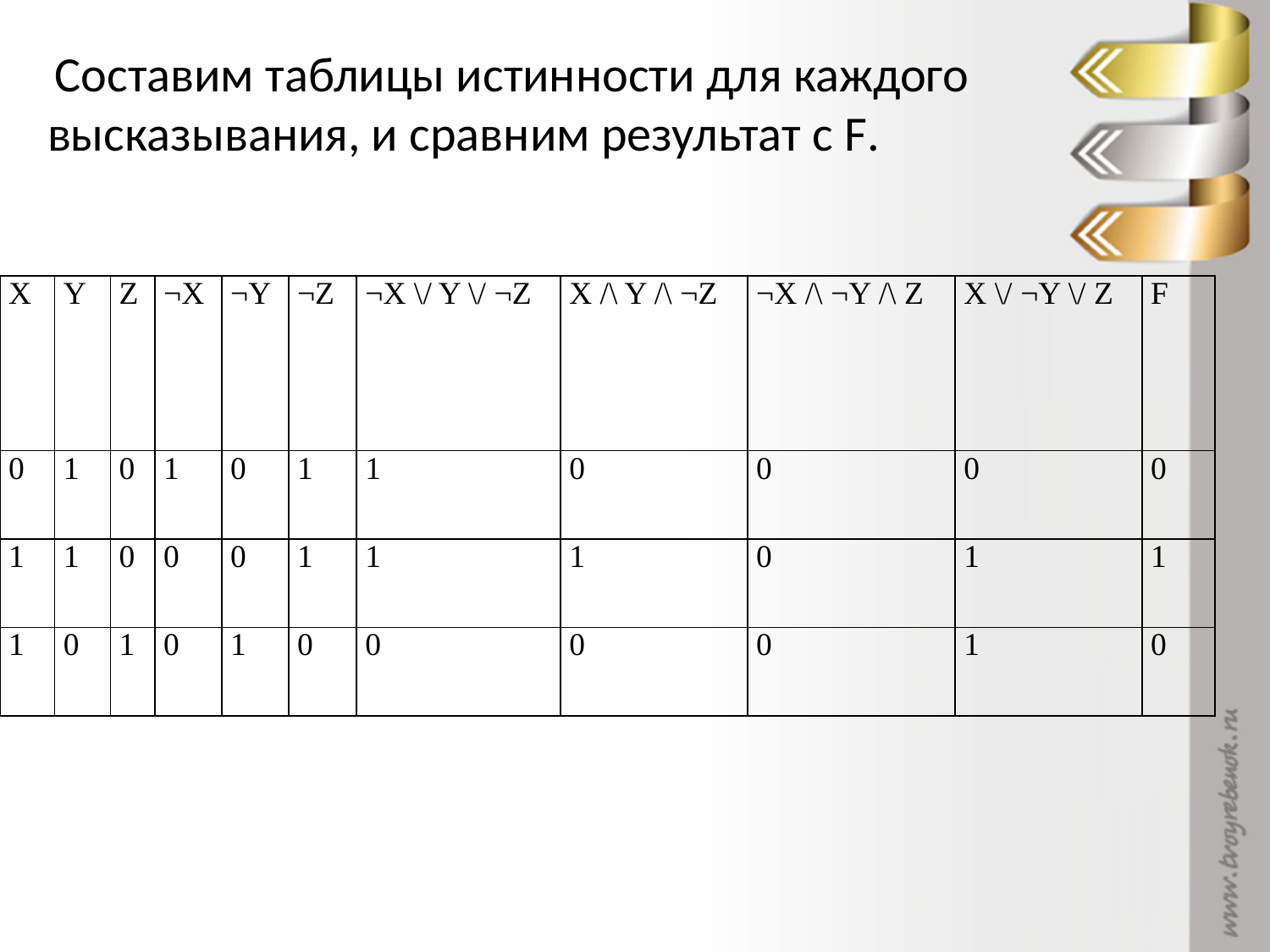

Составим таблицы истинности для каждого высказывания, и сравним результат с F.
| X | Y | Z | ¬X | ¬Y | ¬Z | ¬X \/ Y \/ ¬Z | X /\ Y /\ ¬Z | ¬X /\ ¬Y /\ Z | X \/ ¬Y \/ Z | F |
| --- | --- | --- | --- | --- | --- | --- | --- | --- | --- | --- |
| 0 | 1 | 0 | 1 | 0 | 1 | 1 | 0 | 0 | 0 | 0 |
| 1 | 1 | 0 | 0 | 0 | 1 | 1 | 1 | 0 | 1 | 1 |
| 1 | 0 | 1 | 0 | 1 | 0 | 0 | 0 | 0 | 1 | 0 |